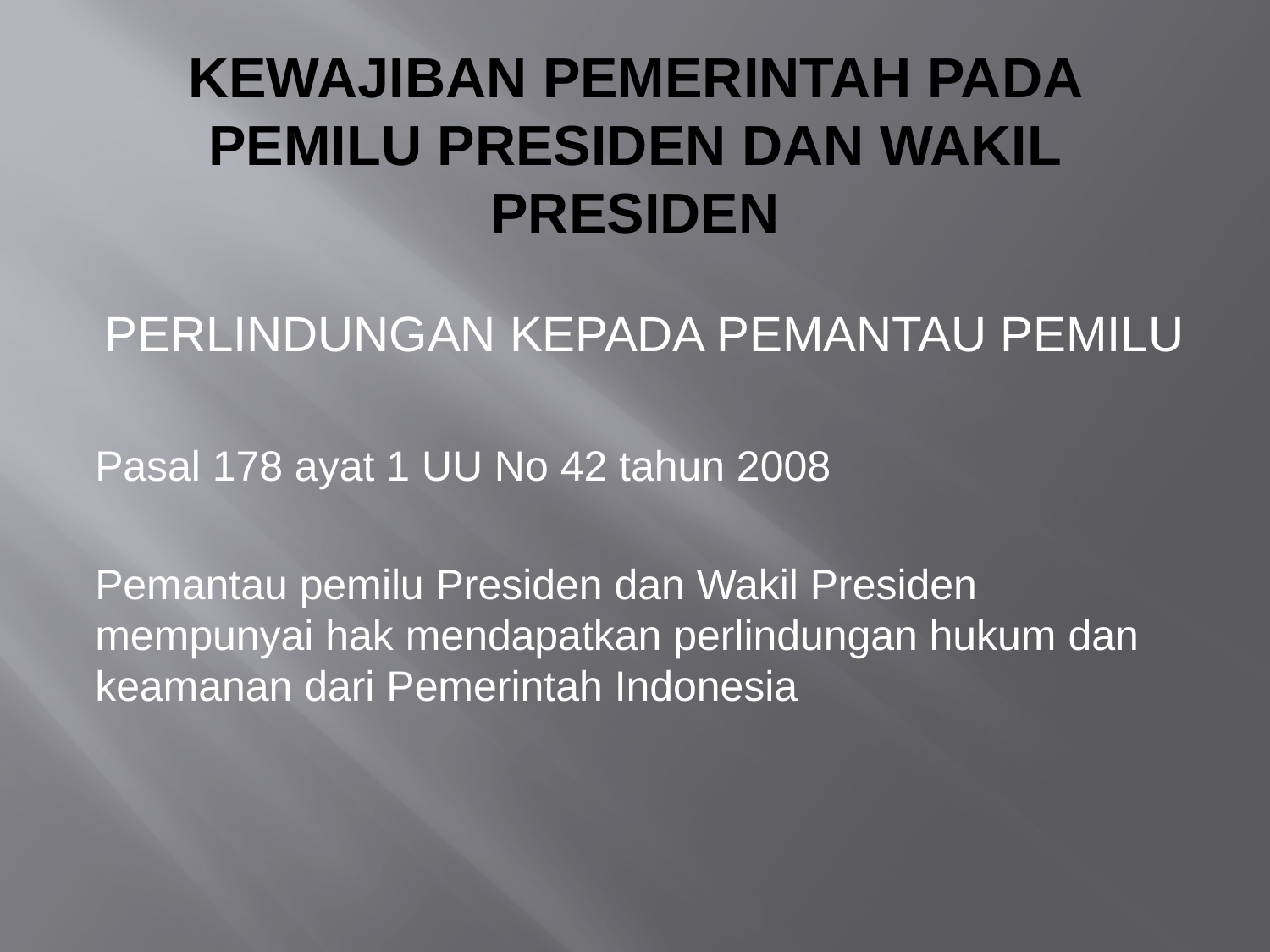

# KEWAJIBAN PEMERINTAH PADA PEMILU PRESIDEN DAN WAKIL PRESIDEN
PERLINDUNGAN KEPADA PEMANTAU PEMILU

Pasal 178 ayat 1 UU No 42 tahun 2008

Pemantau pemilu Presiden dan Wakil Presiden mempunyai hak mendapatkan perlindungan hukum dan keamanan dari Pemerintah Indonesia